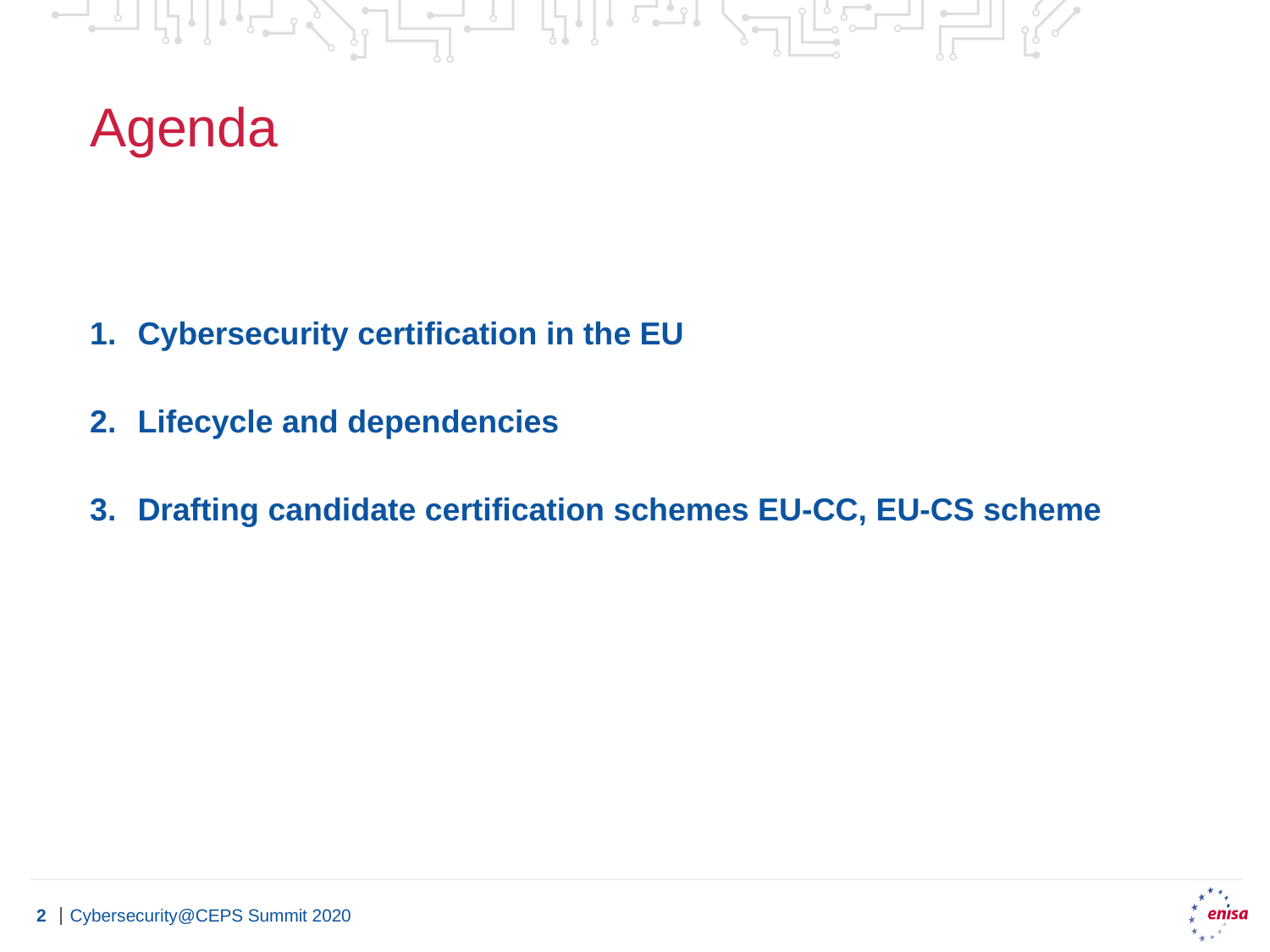

# Agenda
Cybersecurity certification in the EU

Lifecycle and dependencies

Drafting candidate certification schemes EU-CC, EU-CS scheme

Cybersecurity@CEPS Summit 2020